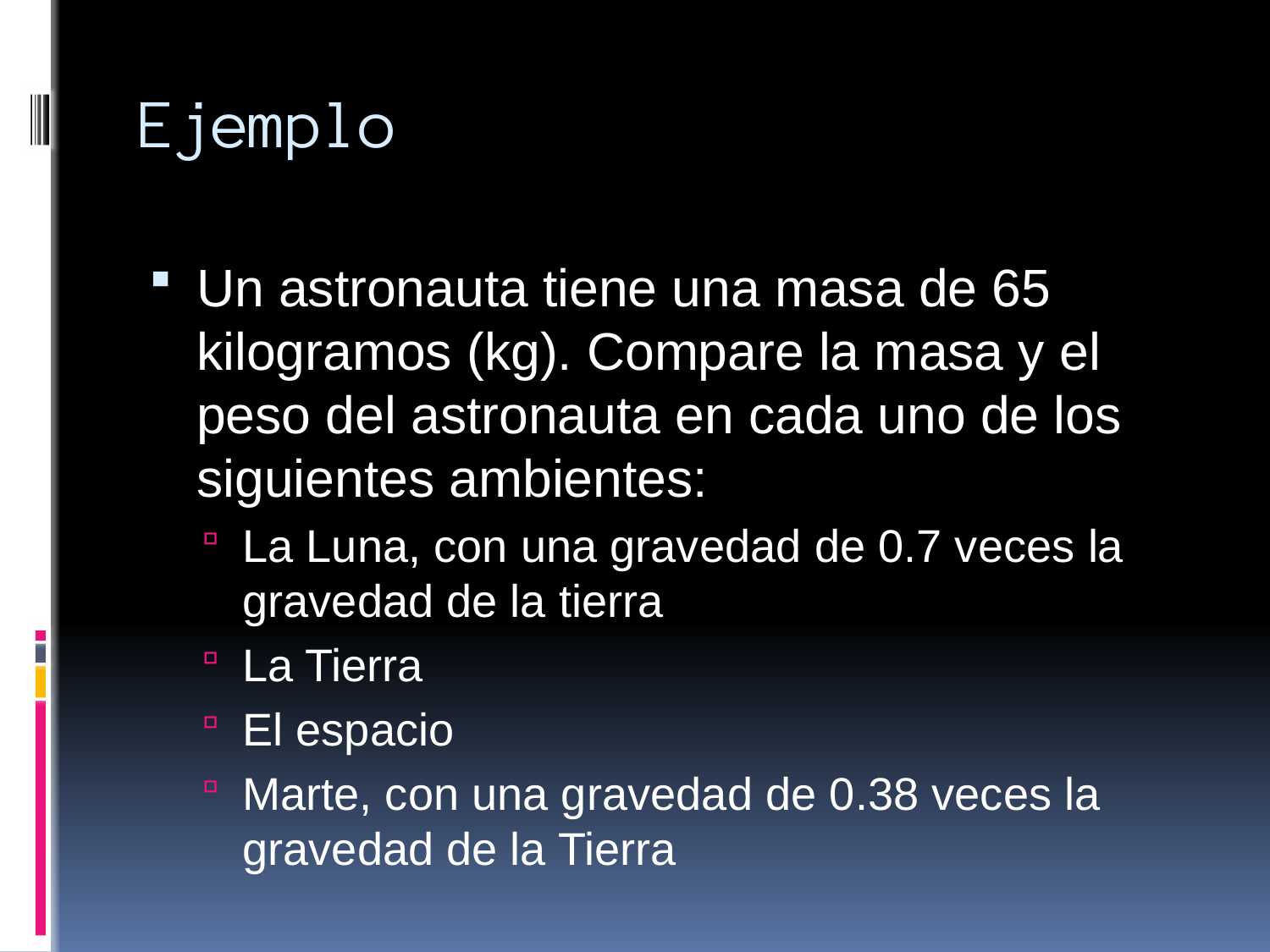

# Ejemplo
Un astronauta tiene una masa de 65 kilogramos (kg). Compare la masa y el peso del astronauta en cada uno de los siguientes ambientes:
La Luna, con una gravedad de 0.7 veces la gravedad de la tierra
La Tierra
El espacio
Marte, con una gravedad de 0.38 veces la gravedad de la Tierra